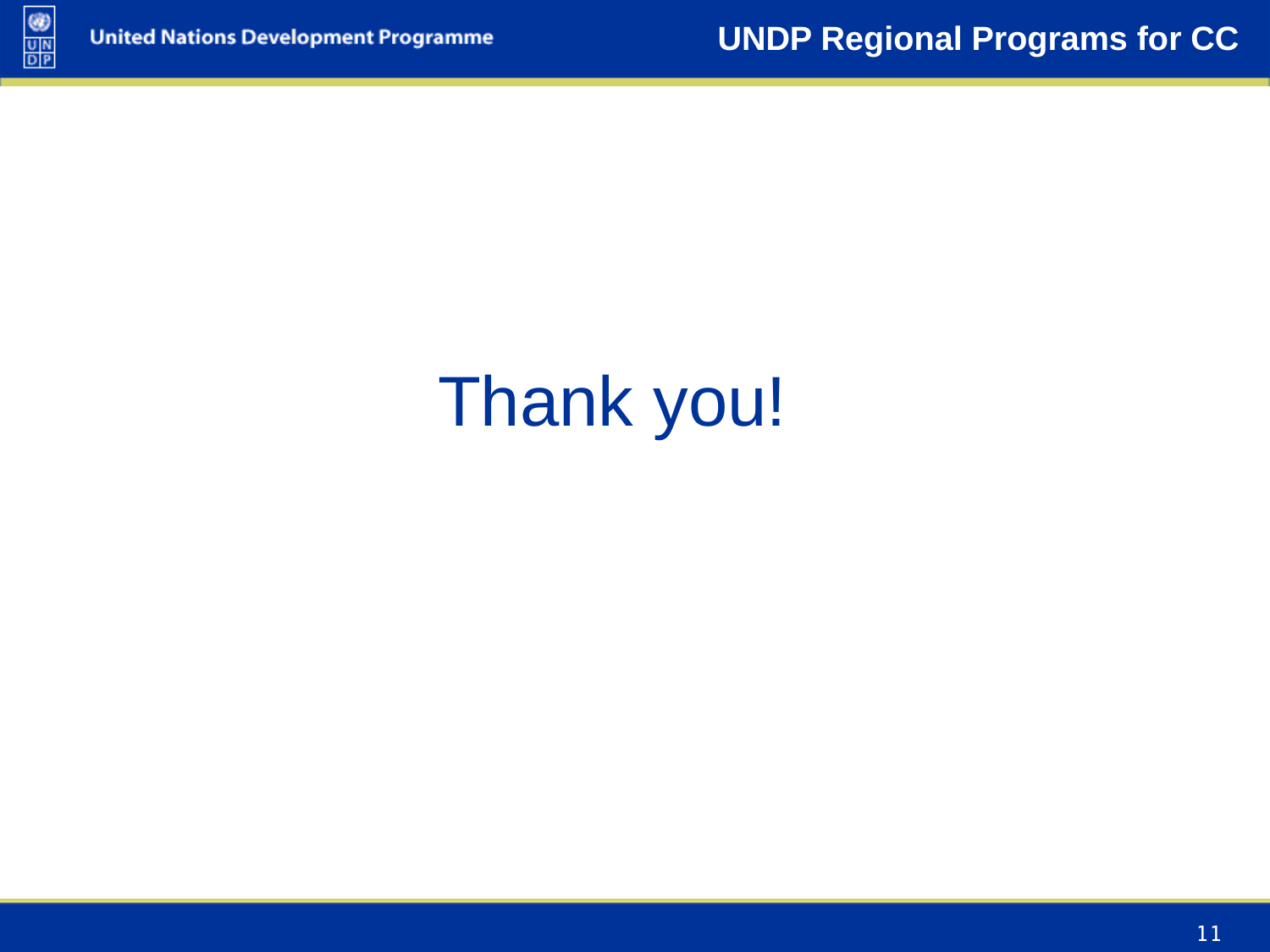

UNDP Regional Programs for CC
Thank you!